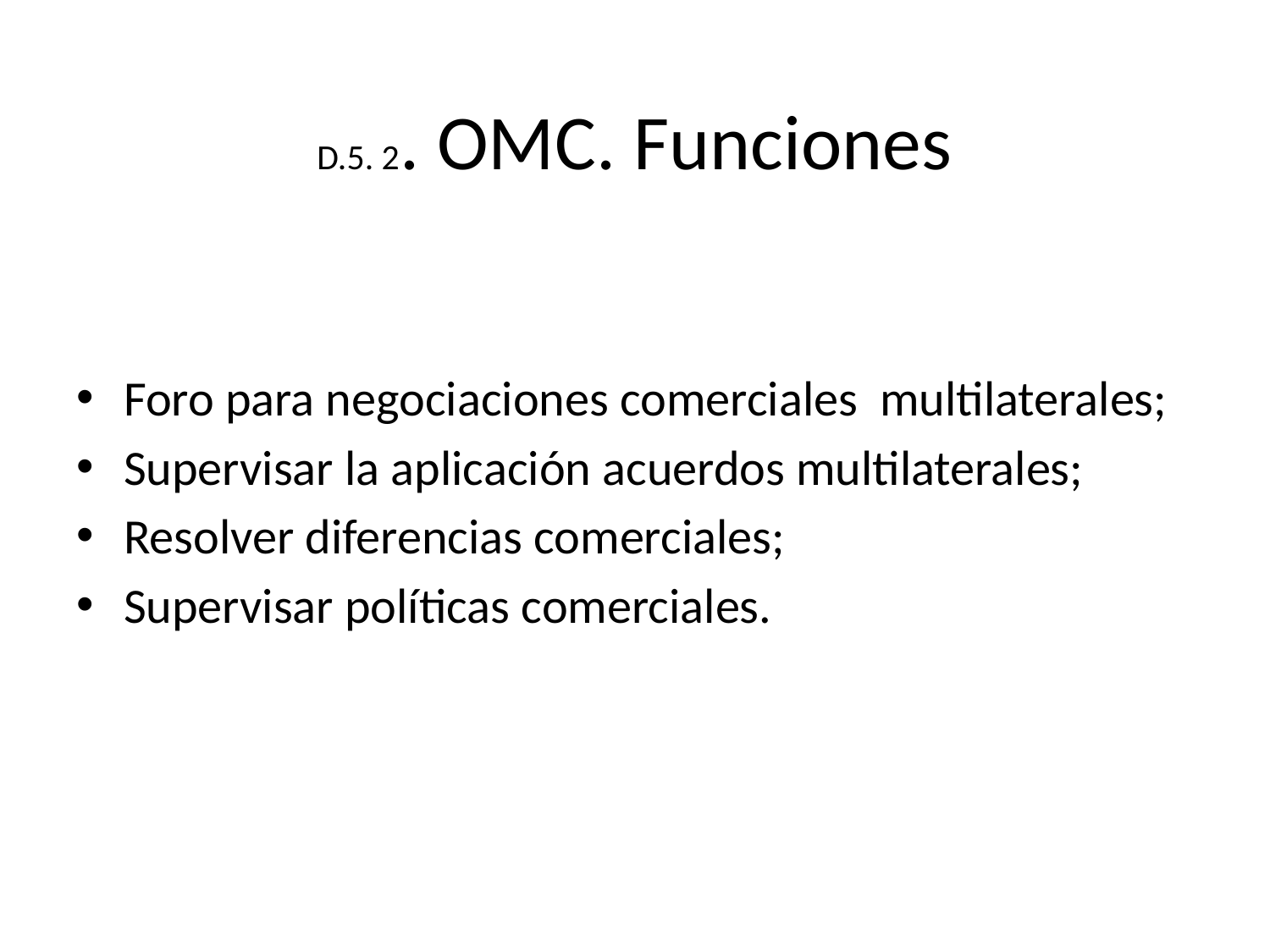

# D.5. 2. OMC. Funciones

Foro para negociaciones comerciales  multilaterales;
Supervisar la aplicación acuerdos multilaterales;
Resolver diferencias comerciales;
Supervisar políticas comerciales.